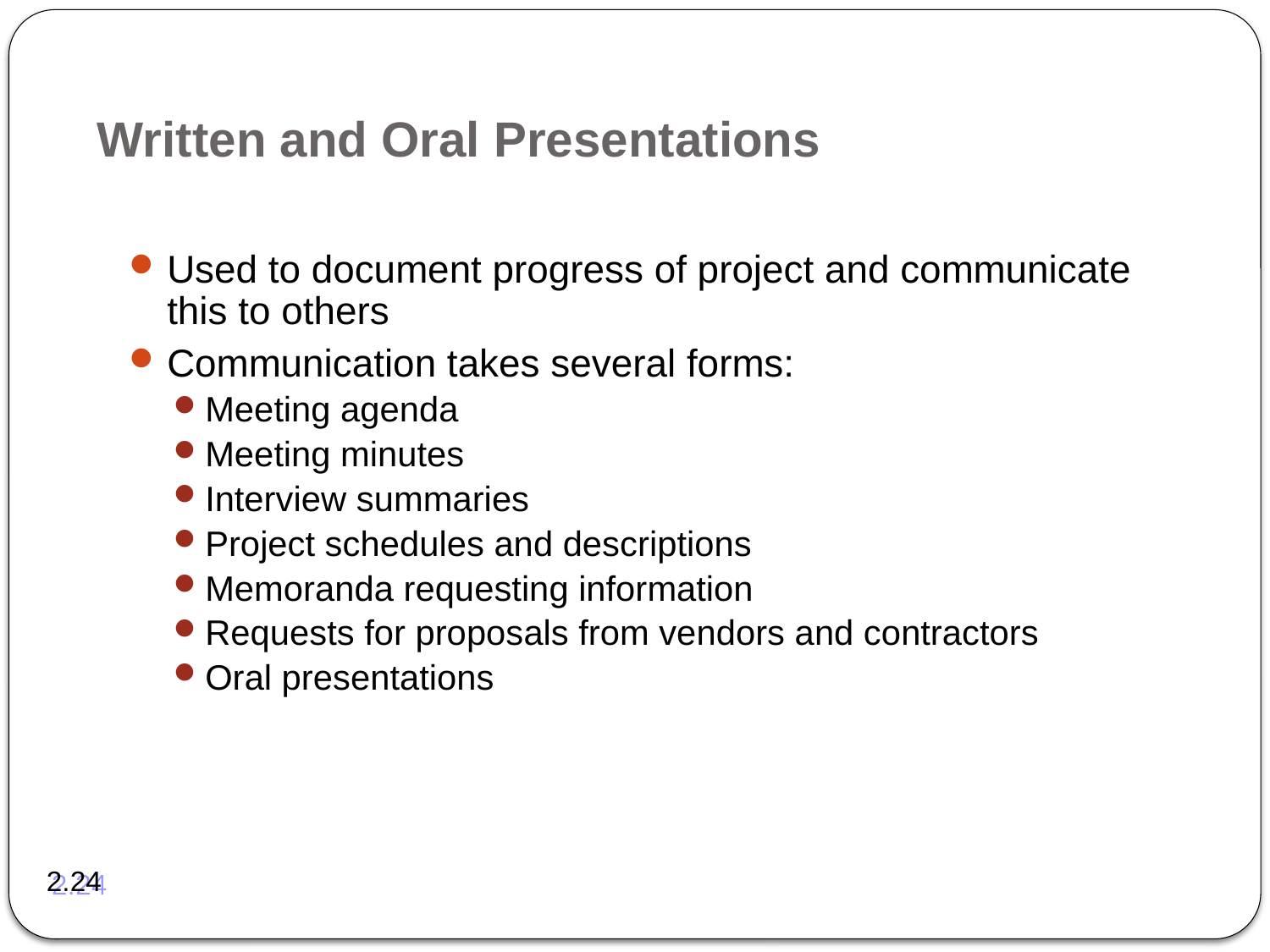

# Written and Oral Presentations
Used to document progress of project and communicate this to others
Communication takes several forms:
Meeting agenda
Meeting minutes
Interview summaries
Project schedules and descriptions
Memoranda requesting information
Requests for proposals from vendors and contractors
Oral presentations
2.24